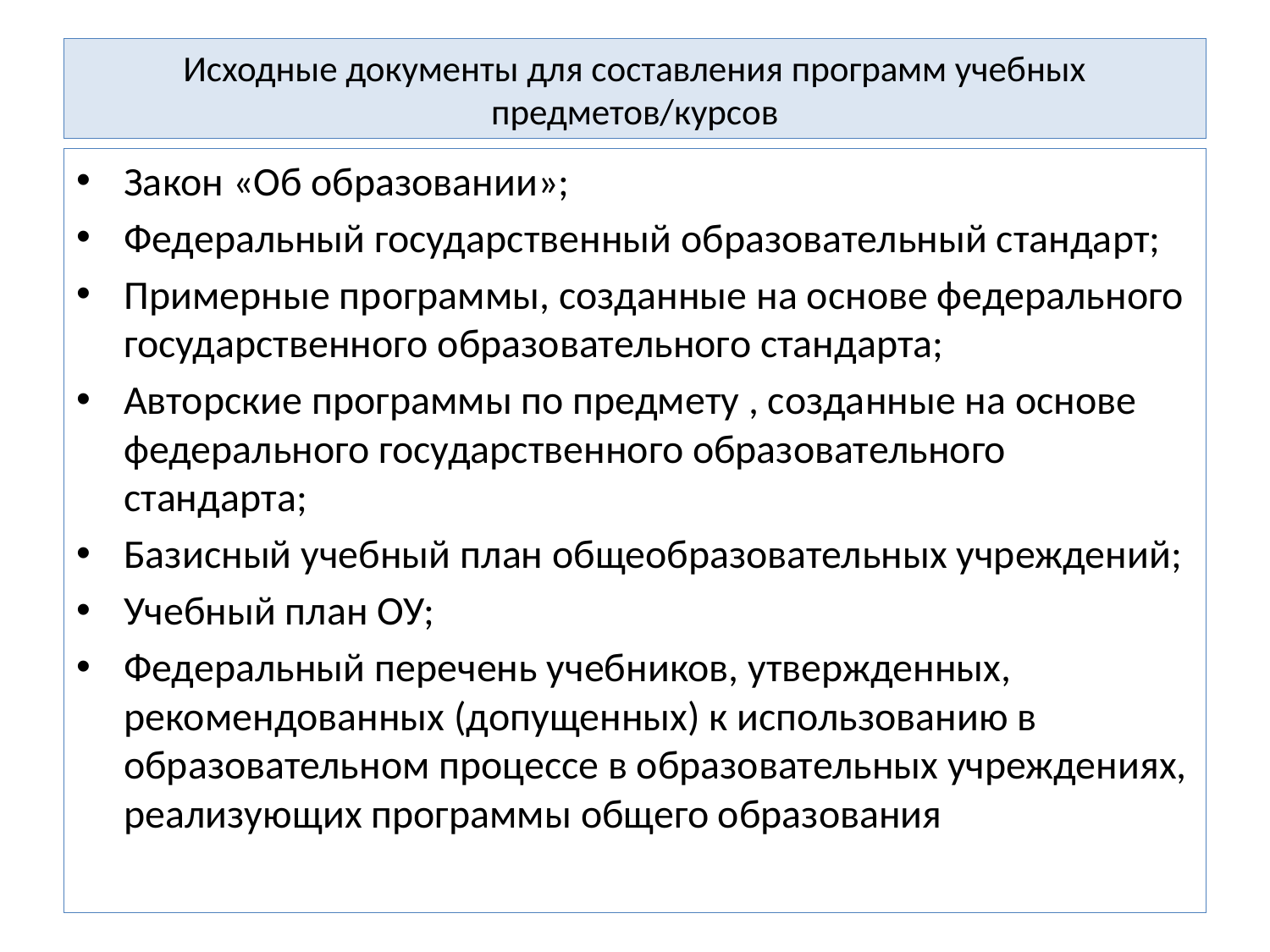

# Исходные документы для составления программ учебных предметов/курсов
Закон «Об образовании»;
Федеральный государственный образовательный стандарт;
Примерные программы, созданные на основе федерального государственного образовательного стандарта;
Авторские программы по предмету , созданные на основе федерального государственного образовательного стандарта;
Базисный учебный план общеобразовательных учреждений;
Учебный план ОУ;
Федеральный перечень учебников, утвержденных, рекомендованных (допущенных) к использованию в образовательном процессе в образовательных учреждениях, реализующих программы общего образования